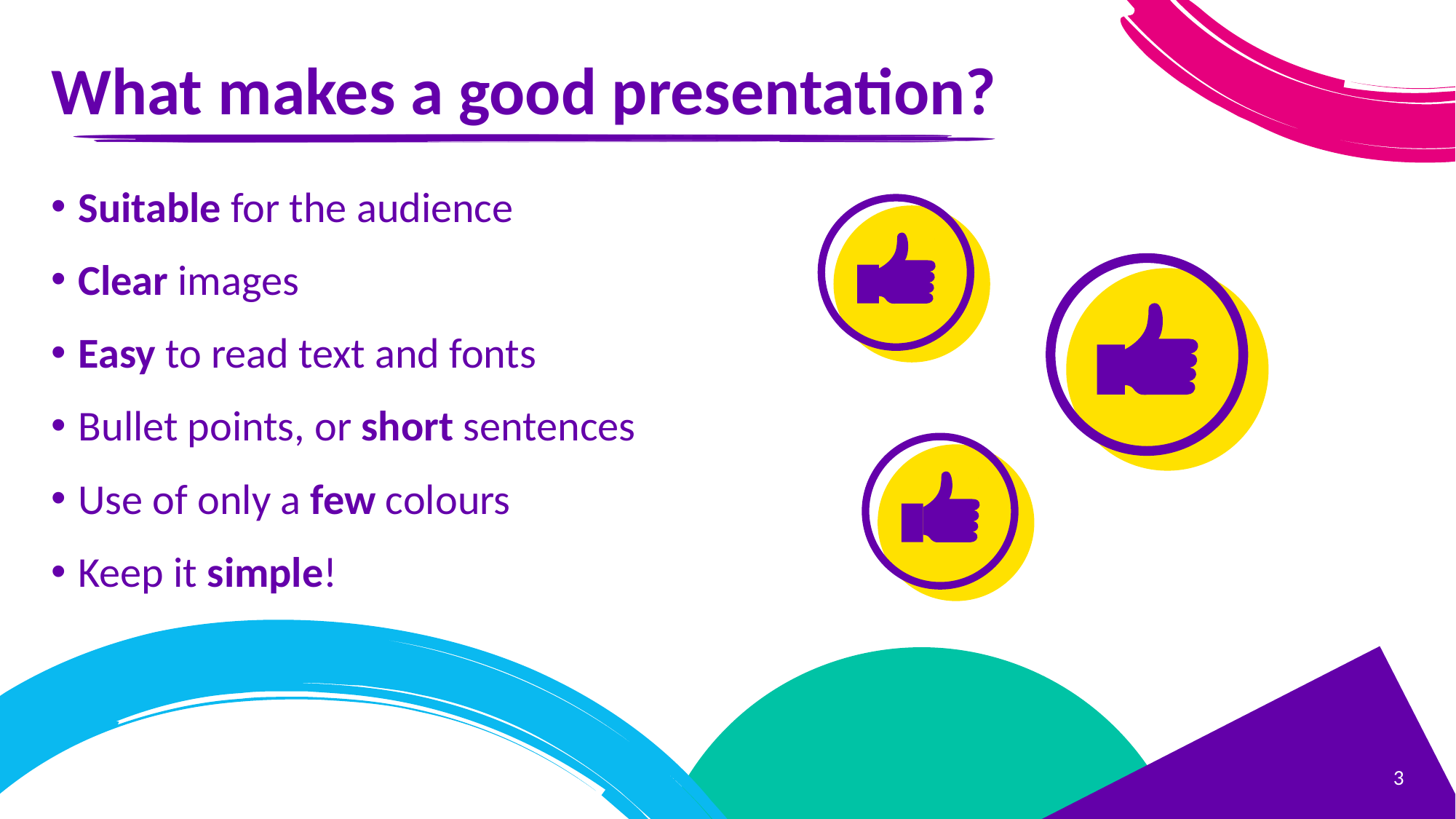

# What makes a good presentation?
Suitable for the audience
Clear images
Easy to read text and fonts
Bullet points, or short sentences
Use of only a few colours
Keep it simple!

3